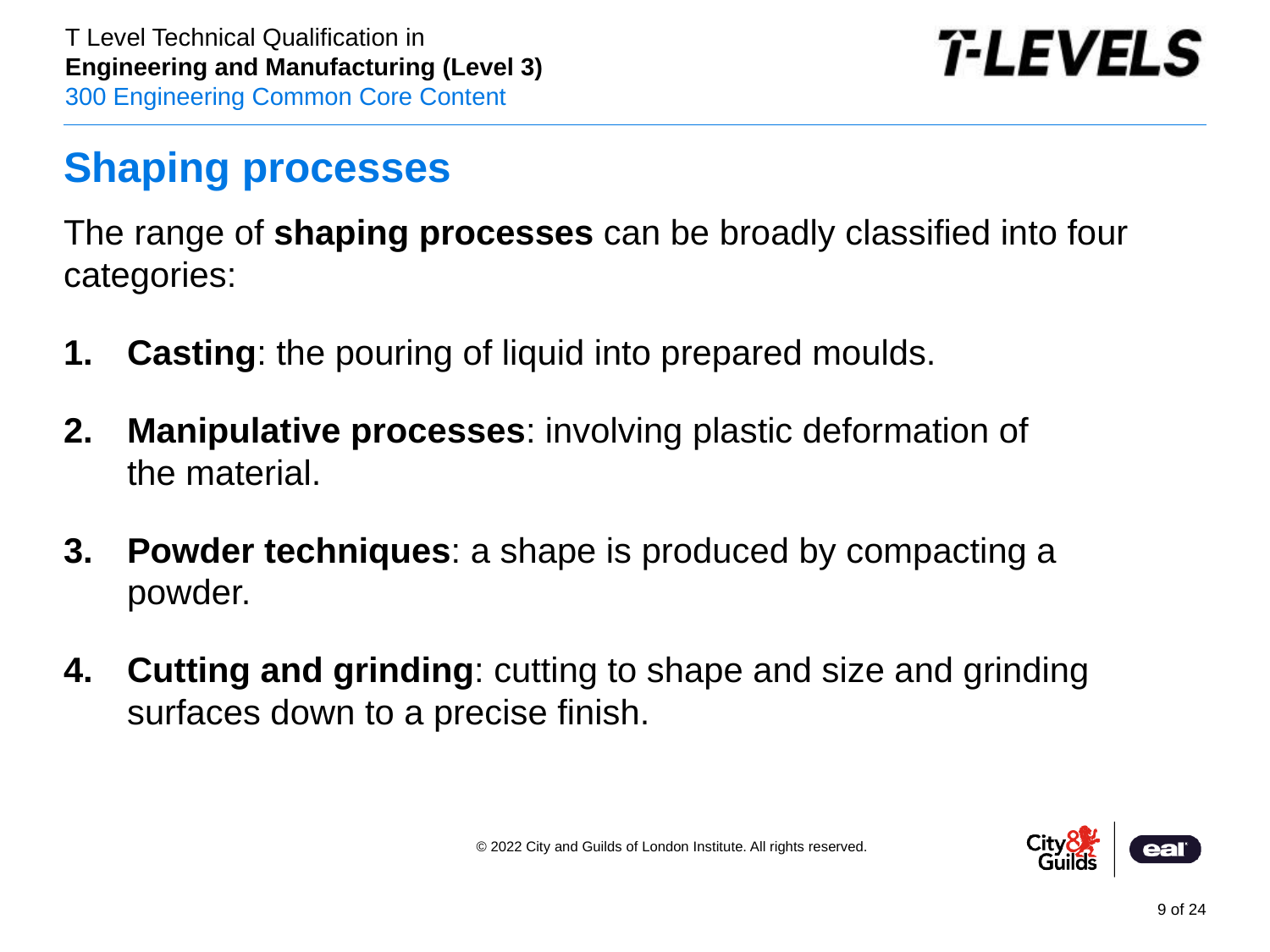

# Shaping processes
The range of shaping processes can be broadly classified into four categories:
Casting: the pouring of liquid into prepared moulds.
Manipulative processes: involving plastic deformation of the material.
Powder techniques: a shape is produced by compacting a powder.
Cutting and grinding: cutting to shape and size and grinding surfaces down to a precise finish.